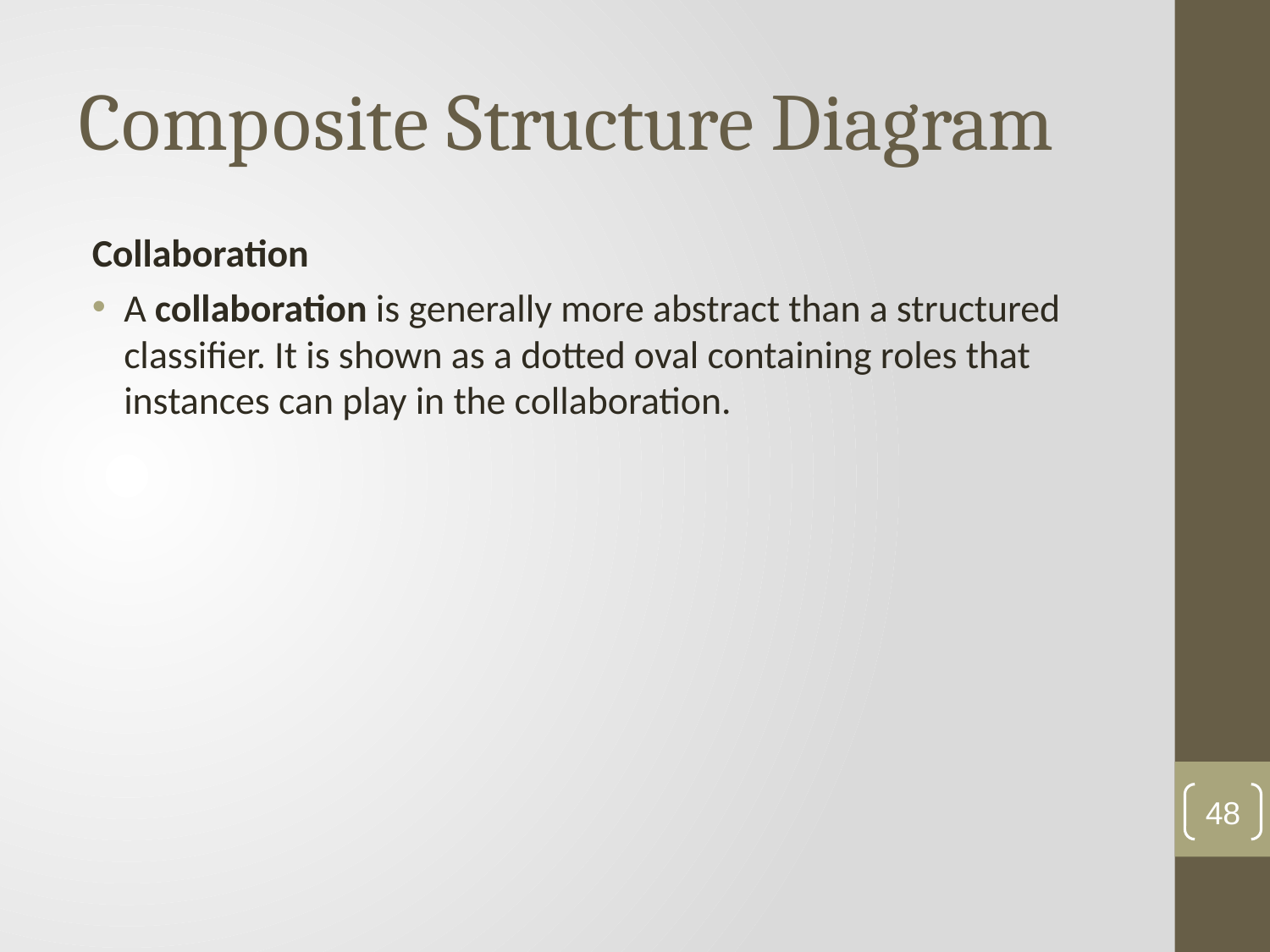

# Composite Structure Diagram
Collaboration
A collaboration is generally more abstract than a structured classifier. It is shown as a dotted oval containing roles that instances can play in the collaboration.
48